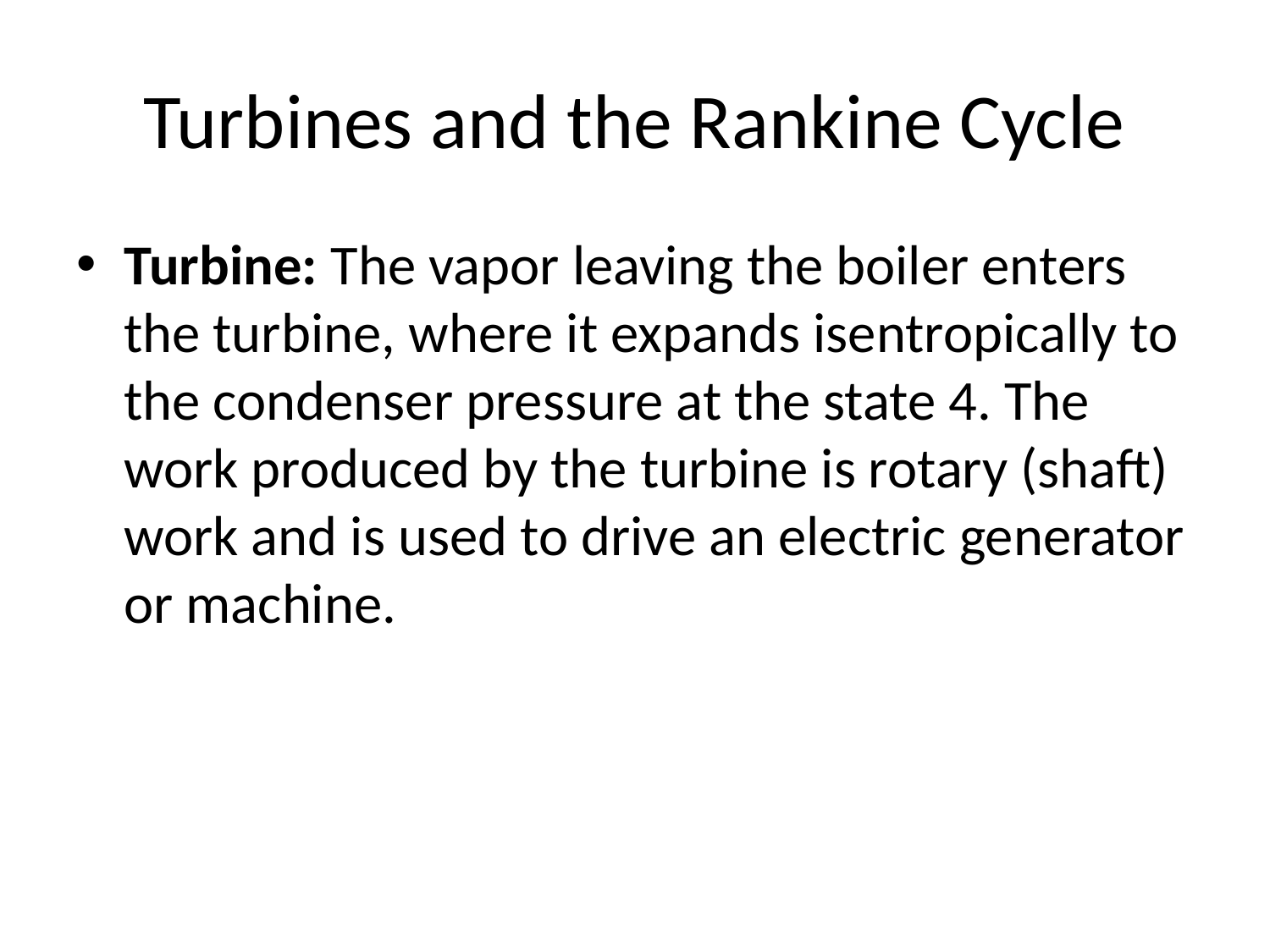

# Turbines and the Rankine Cycle
Turbine: The vapor leaving the boiler enters the turbine, where it expands isentropically to the condenser pressure at the state 4. The work produced by the turbine is rotary (shaft) work and is used to drive an electric generator or machine.